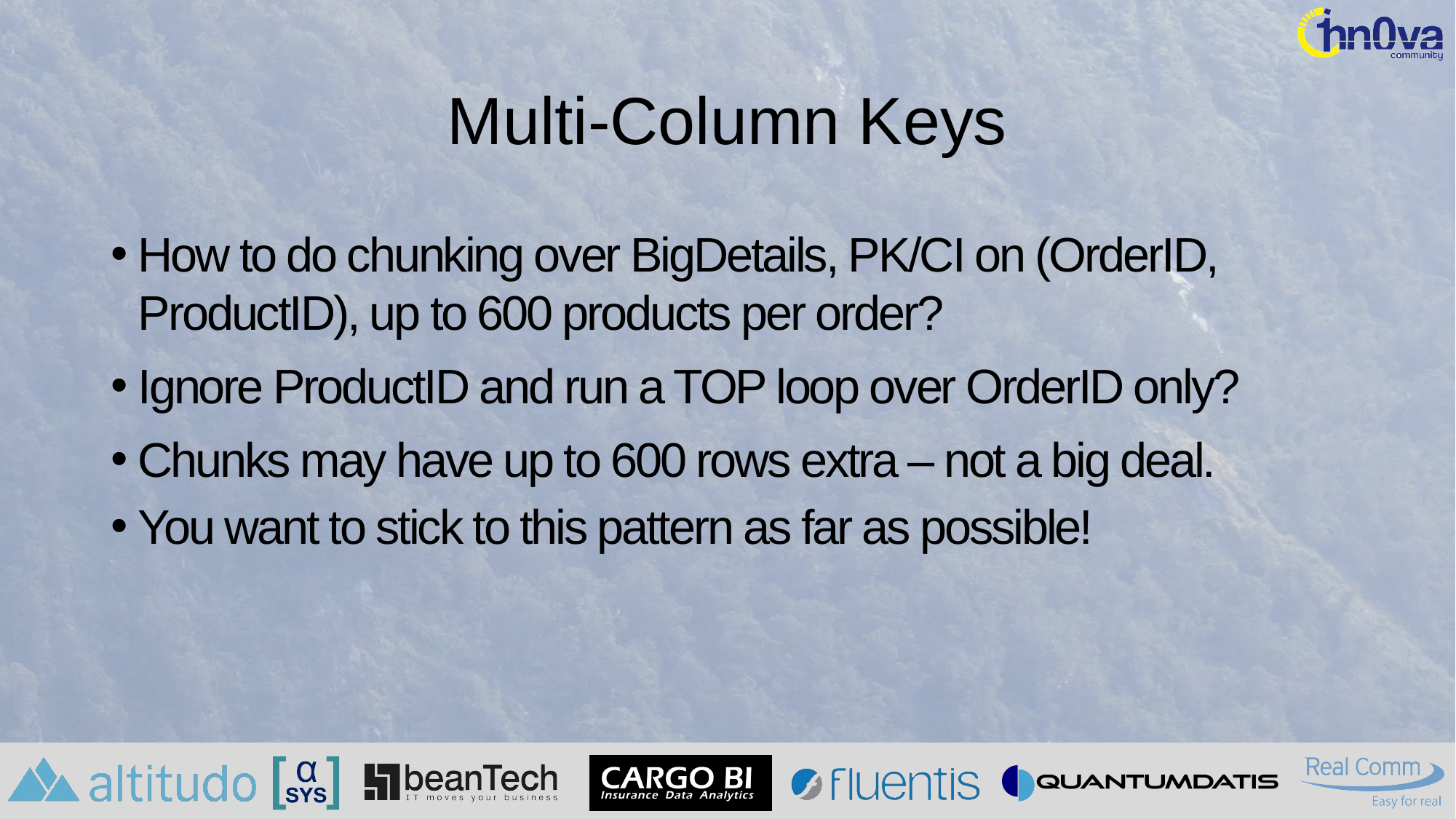

# Multi-Column Keys
How to do chunking over BigDetails, PK/CI on (OrderID, ProductID), up to 600 products per order?
Ignore ProductID and run a TOP loop over OrderID only?
Chunks may have up to 600 rows extra – not a big deal.
You want to stick to this pattern as far as possible!